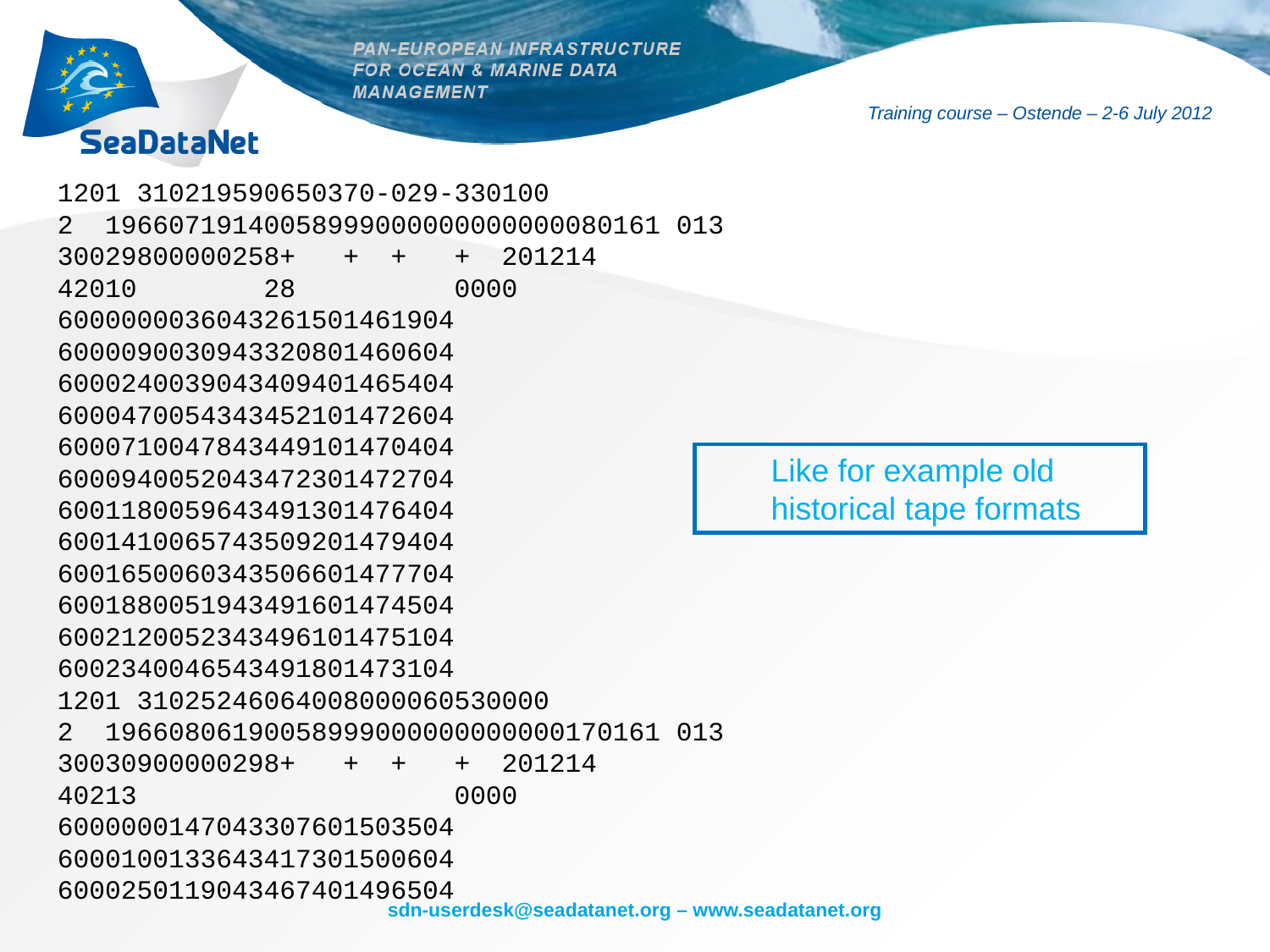

1201 310219590650370-029-330100
2  19660719140058999000000000000080161 013
30029800000258+   +  +   +  201214
42010        28          0000
6000000036043261501461904
6000090030943320801460604
6000240039043409401465404
6000470054343452101472604
6000710047843449101470404
6000940052043472301472704
6001180059643491301476404
6001410065743509201479404
6001650060343506601477704
6001880051943491601474504
6002120052343496101475104
6002340046543491801473104
1201 31025246064008000060530000
2  19660806190058999000000000000170161 013
30030900000298+   +  +   +  201214
40213                    0000
6000000147043307601503504
6000100133643417301500604
6000250119043467401496504
Like for example old historical tape formats